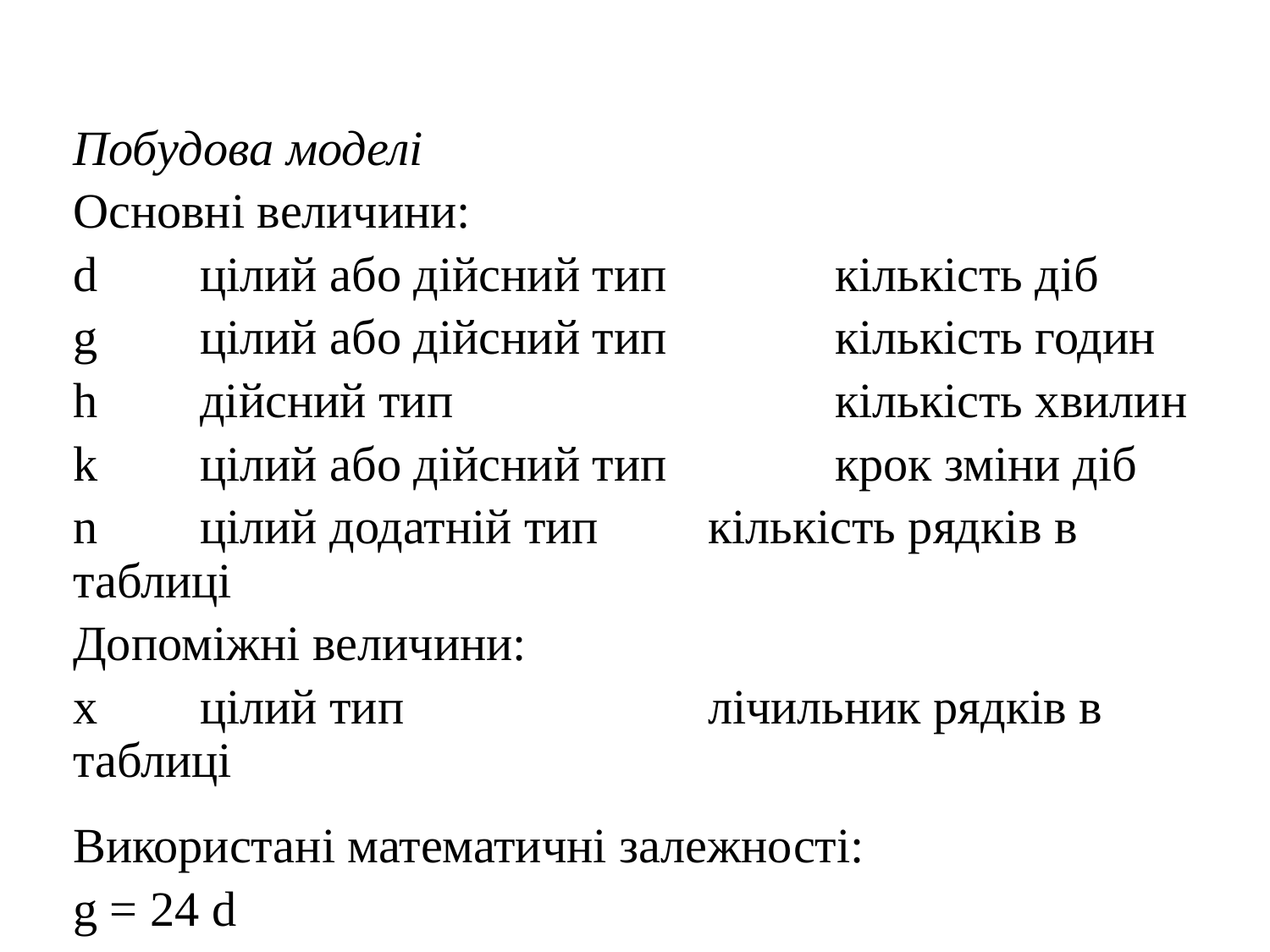

Побудова моделі
 	Основні величини:
	d	цілий або дійсний тип		кількість діб
	g	цілий або дійсний тип		кількість годин
 	h	дійсний тип				кількість хвилин
	k	цілий або дійсний тип		крок зміни діб
	n	цілий додатній тип	кількість рядків в таблиці
	Допоміжні величини:
	x	цілий тип			лічильник рядків в таблиці

	Використані математичні залежності:
	g = 24 d
	h = 1440 d = 60 g